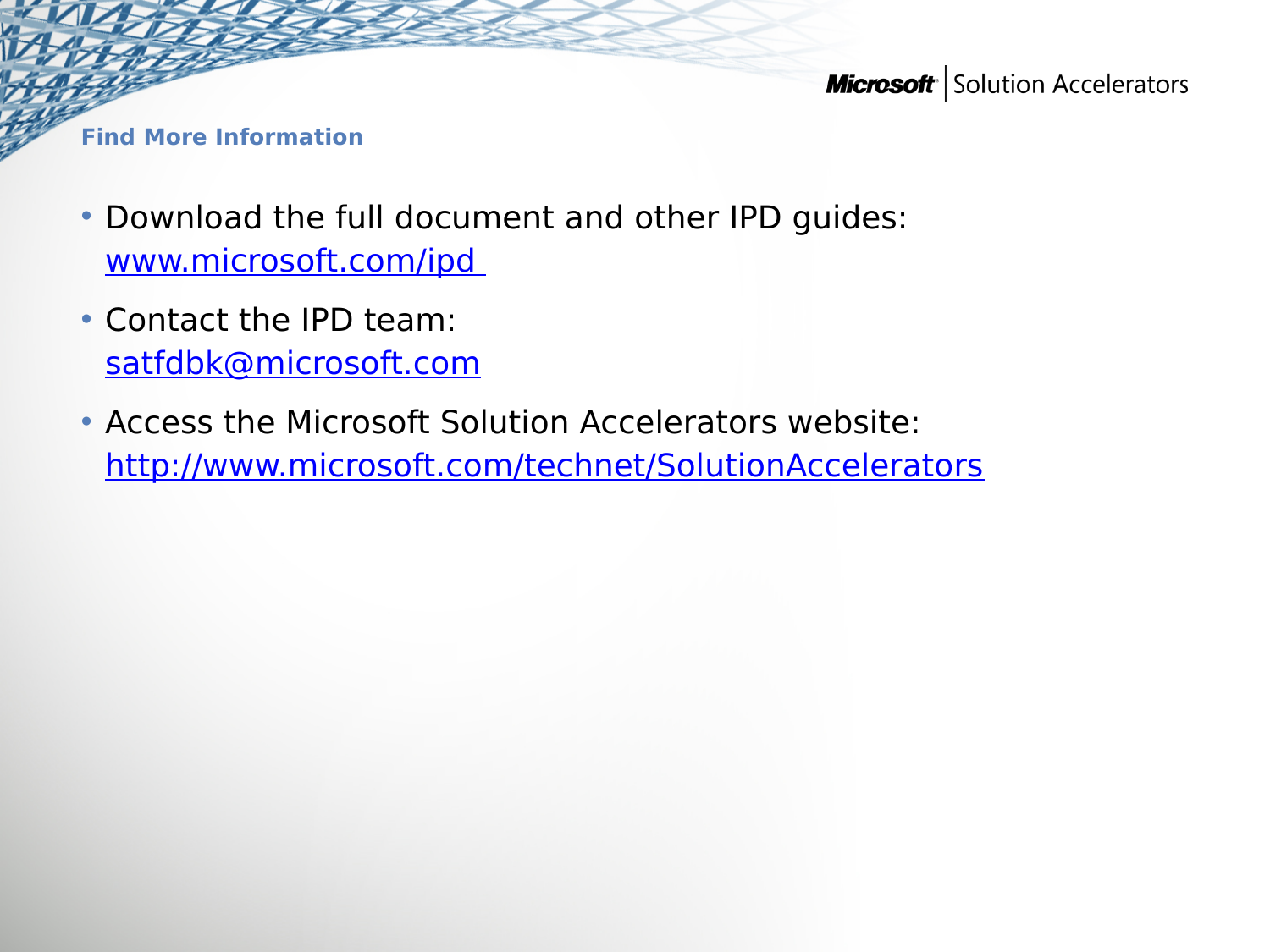

# Find More Information
Download the full document and other IPD guides:
www.microsoft.com/ipd
Contact the IPD team:
satfdbk@microsoft.com
Access the Microsoft Solution Accelerators website:
http://www.microsoft.com/technet/SolutionAccelerators